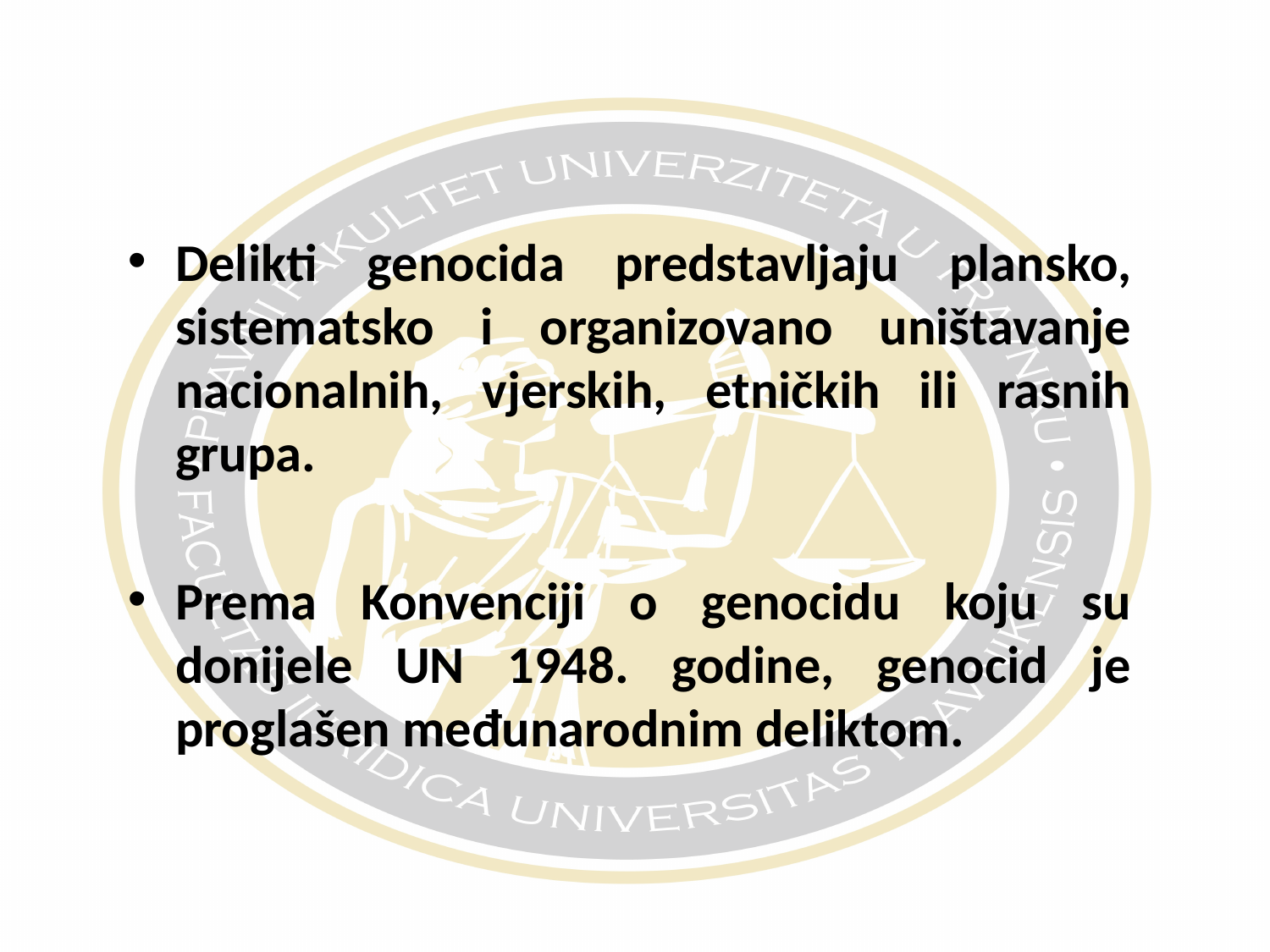

#
Delikti genocida predstavljaju plansko, sistematsko i organizovano uništavanje nacionalnih, vjerskih, etničkih ili rasnih grupa.

Prema Konvenciji o genocidu koju su donijele UN 1948. godine, genocid je proglašen međunarodnim deliktom.